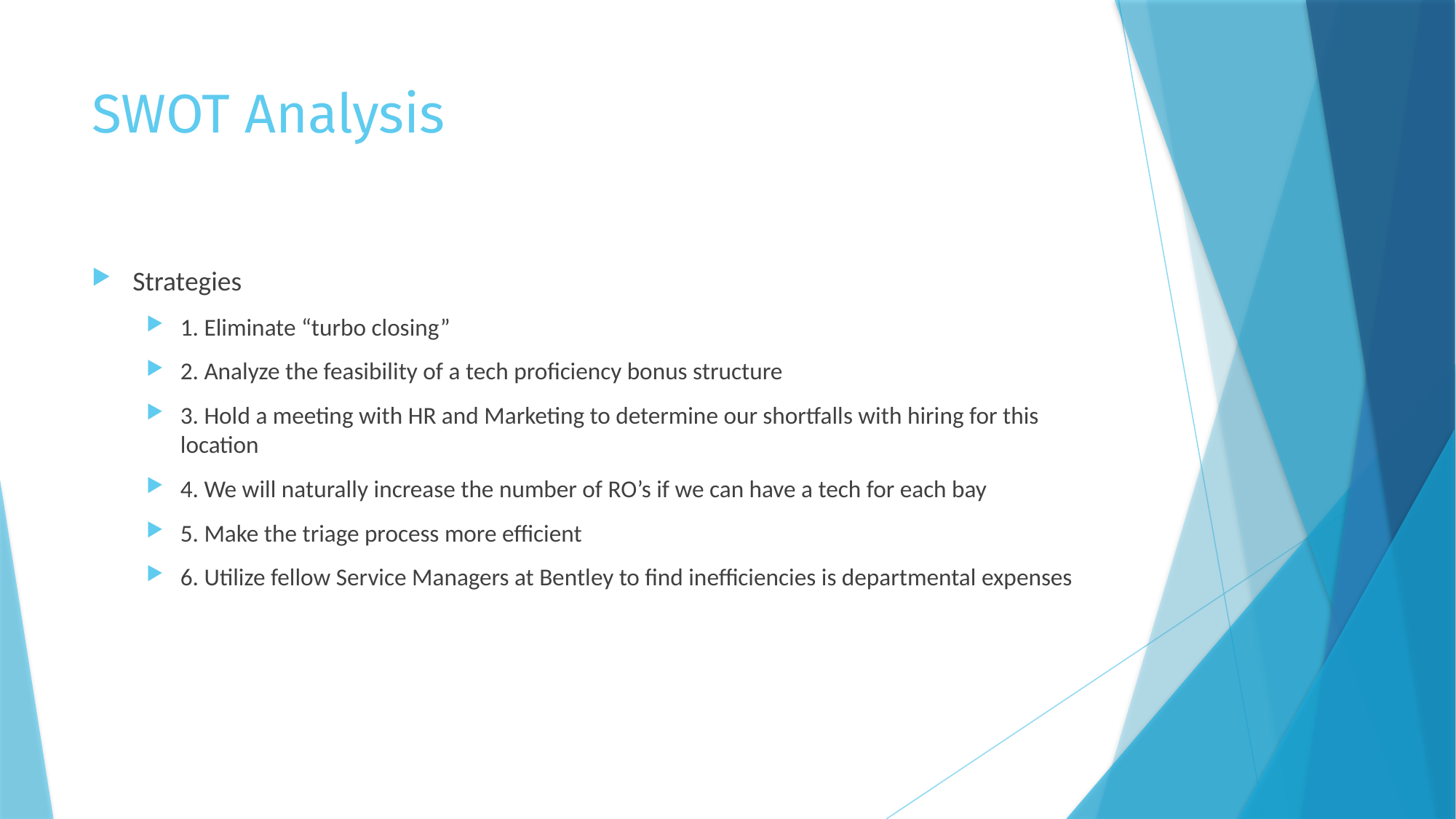

# SWOT Analysis
Strategies
1. Eliminate “turbo closing”
2. Analyze the feasibility of a tech proficiency bonus structure
3. Hold a meeting with HR and Marketing to determine our shortfalls with hiring for this location
4. We will naturally increase the number of RO’s if we can have a tech for each bay
5. Make the triage process more efficient
6. Utilize fellow Service Managers at Bentley to find inefficiencies is departmental expenses